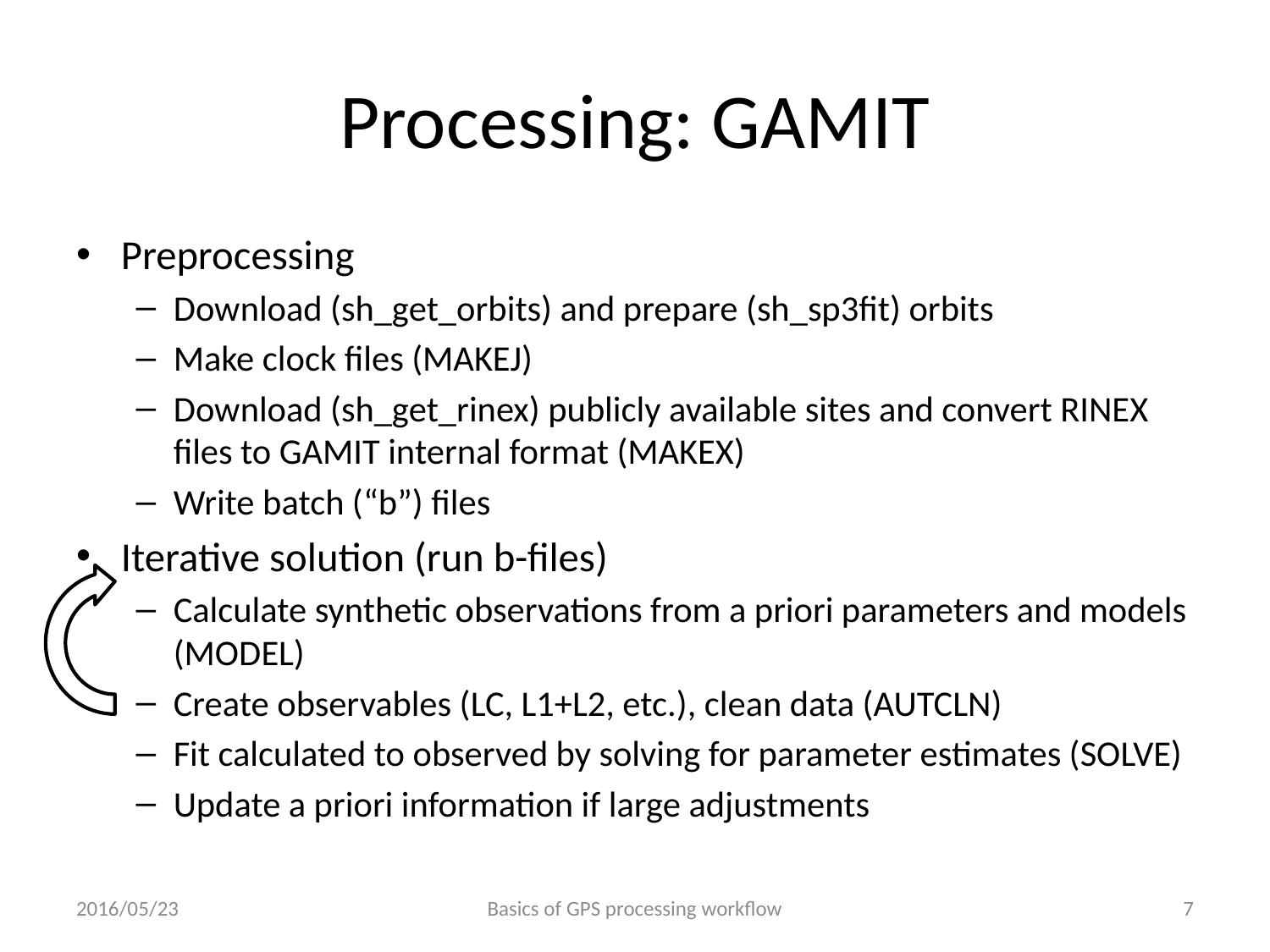

# Processing: GAMIT
Preprocessing
Download (sh_get_orbits) and prepare (sh_sp3fit) orbits
Make clock files (MAKEJ)
Download (sh_get_rinex) publicly available sites and convert RINEX files to GAMIT internal format (MAKEX)
Write batch (“b”) files
Iterative solution (run b-files)
Calculate synthetic observations from a priori parameters and models (MODEL)
Create observables (LC, L1+L2, etc.), clean data (AUTCLN)
Fit calculated to observed by solving for parameter estimates (SOLVE)
Update a priori information if large adjustments

2016/05/23
Basics of GPS processing workflow
7